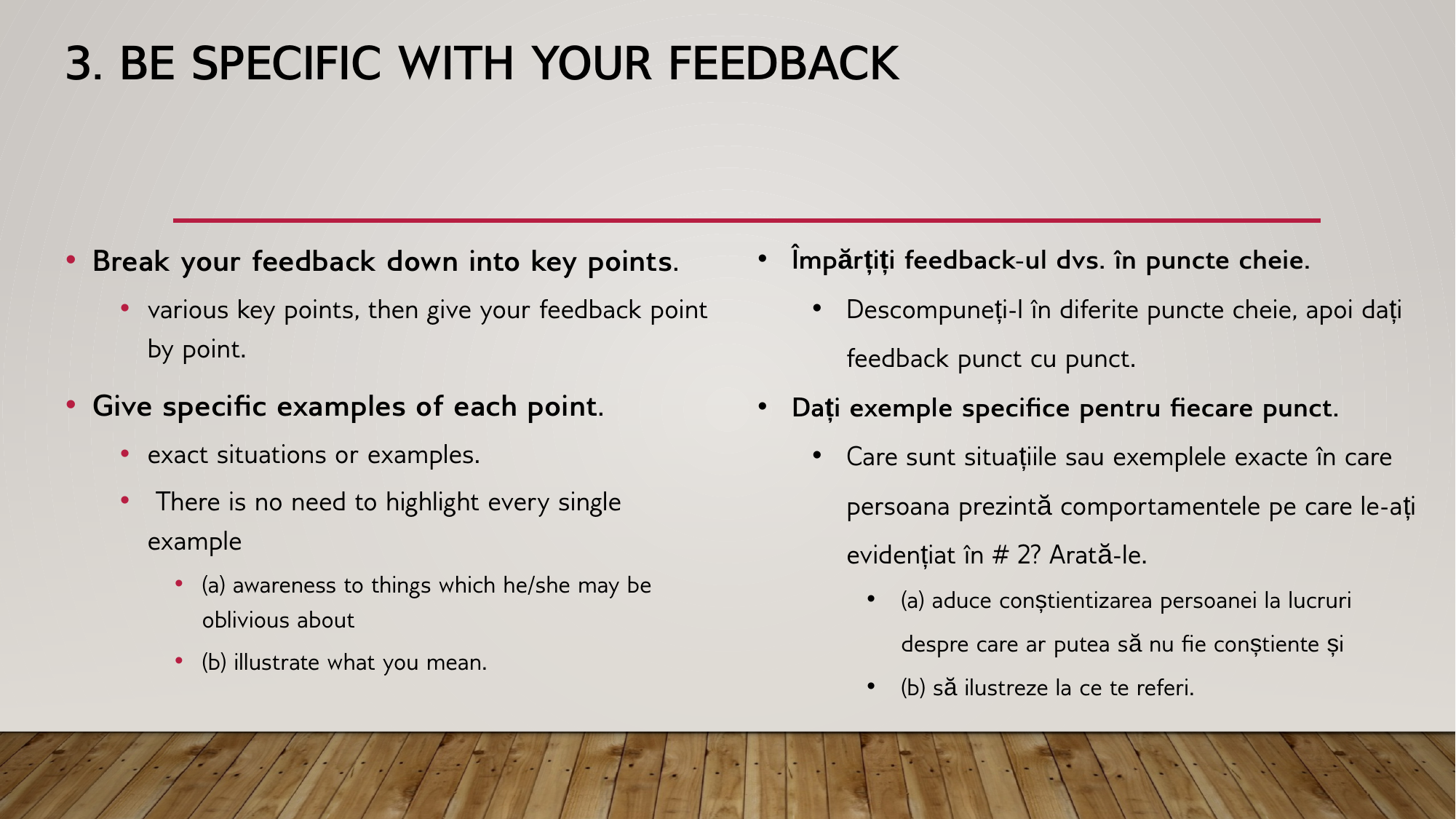

# 3. Be specific with your feedback

Împărțiți feedback-ul dvs. în puncte cheie.
Descompuneți-l în diferite puncte cheie, apoi dați feedback punct cu punct.
Dați exemple specifice pentru fiecare punct.
Care sunt situațiile sau exemplele exacte în care persoana prezintă comportamentele pe care le-ați evidențiat în # 2? Arată-le.
(a) aduce conștientizarea persoanei la lucruri despre care ar putea să nu fie conștiente și
(b) să ilustreze la ce te referi.
Break your feedback down into key points.
various key points, then give your feedback point by point.
Give specific examples of each point.
exact situations or examples.
 There is no need to highlight every single example
(a) awareness to things which he/she may be oblivious about
(b) illustrate what you mean.